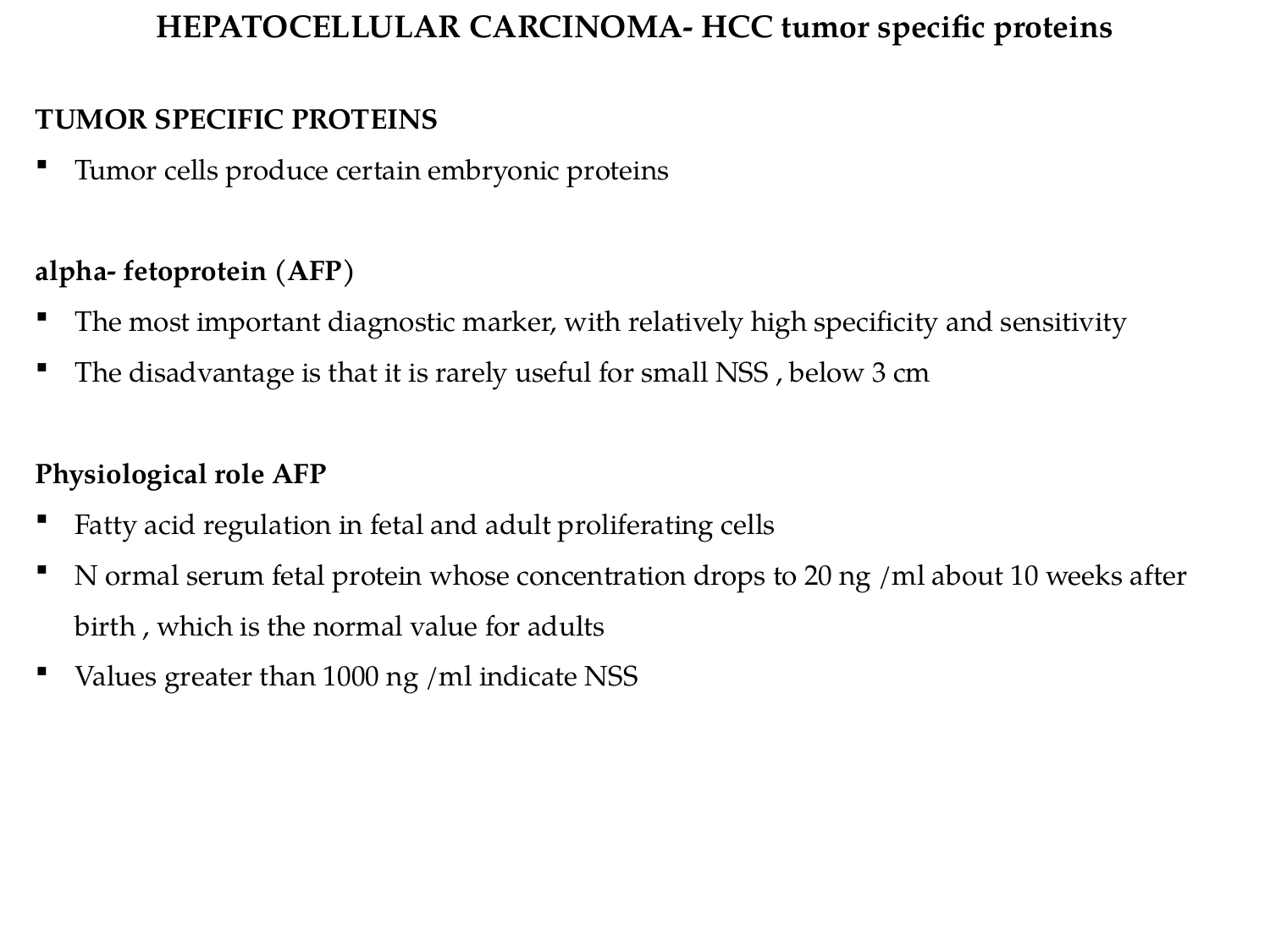

HEPATOCELLULAR CARCINOMA- HCC tumor specific proteins
TUMOR SPECIFIC PROTEINS
Tumor cells produce certain embryonic proteins

alpha- fetoprotein (AFP)
The most important diagnostic marker, with relatively high specificity and sensitivity
The disadvantage is that it is rarely useful for small NSS , below 3 cm

Physiological role AFP
Fatty acid regulation in fetal and adult proliferating cells
N ormal serum fetal protein whose concentration drops to 20 ng /ml about 10 weeks after birth , which is the normal value for adults
Values greater than 1000 ng /ml indicate NSS